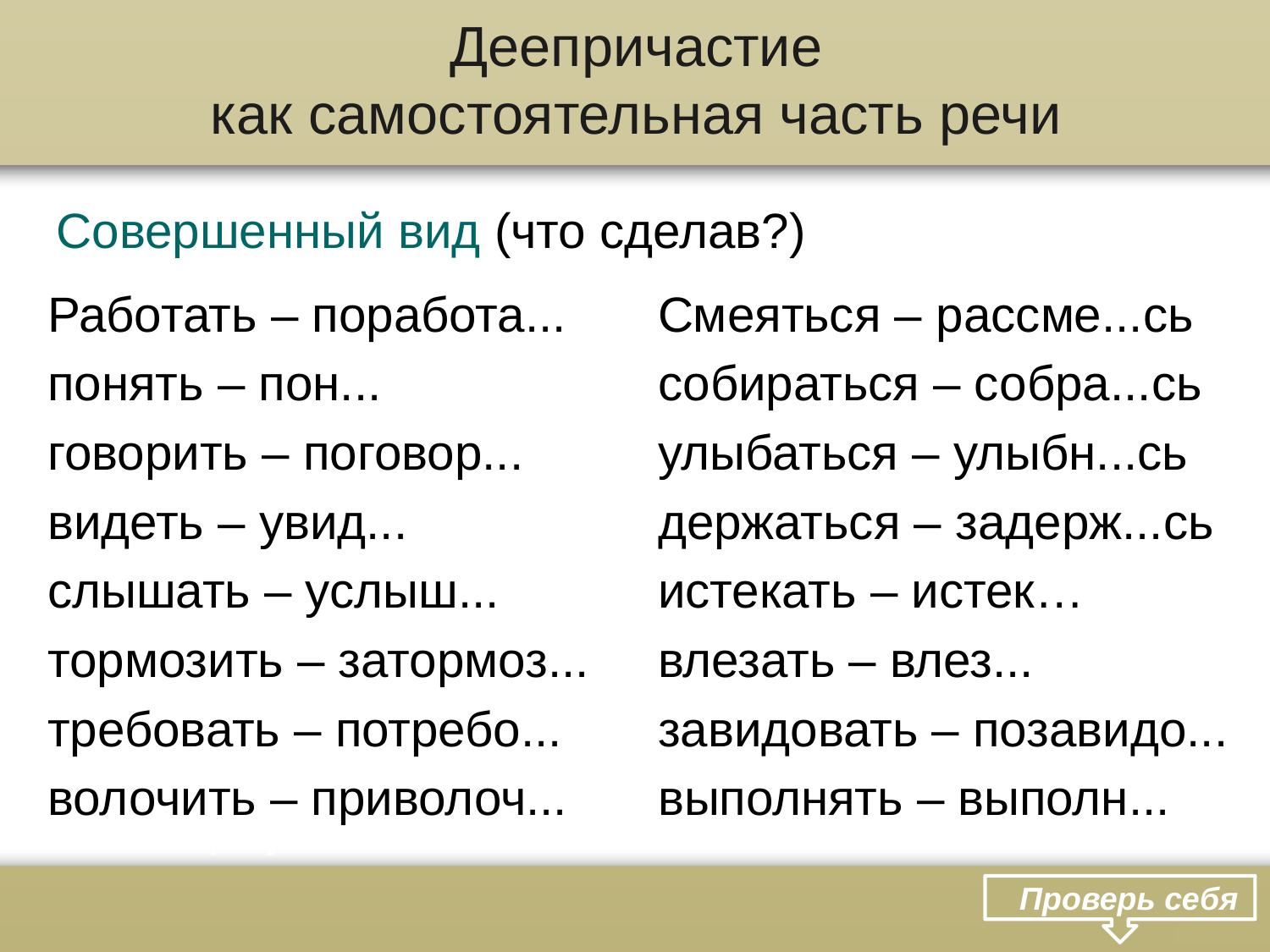

# Деепричастие как самостоятельная часть речи
Совершенный вид (что сделав?)
Работать – поработа...
понять – пон...
говорить – поговор...
видеть – увид...
слышать – услыш...
тормозить – затормоз...
требовать – потребо...
волочить – приволоч...

Смеяться – рассме...сь
собираться – собра...сь
улыбаться – улыбн...сь
держаться – задерж...сь
истекать – истек…
влезать – влез...
завидовать – позавидо...
выполнять – выполн...
  Проверь себя